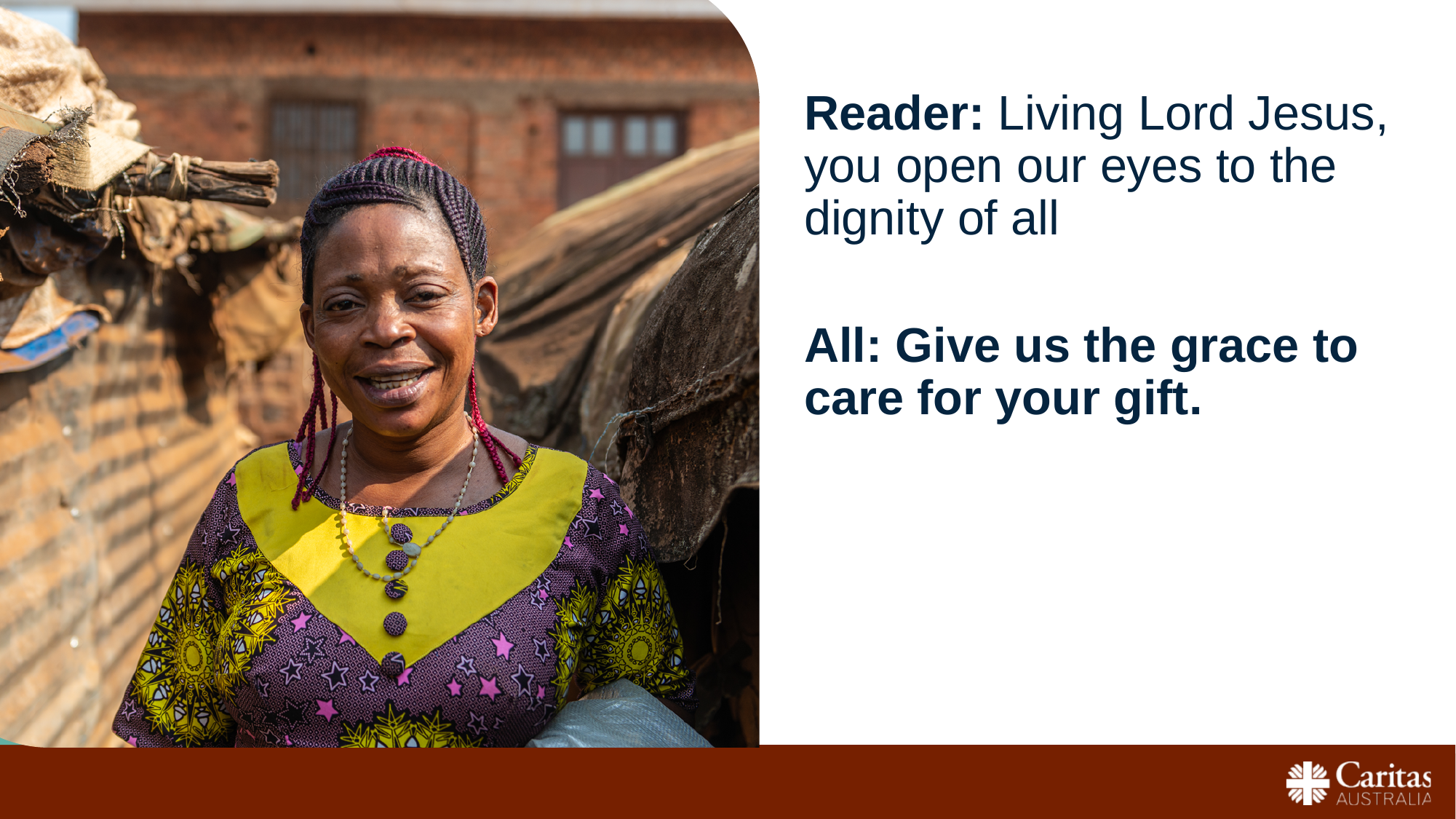

Reader: Living Lord Jesus, you open our eyes to the dignity of all

All: Give us the grace to care for your gift.